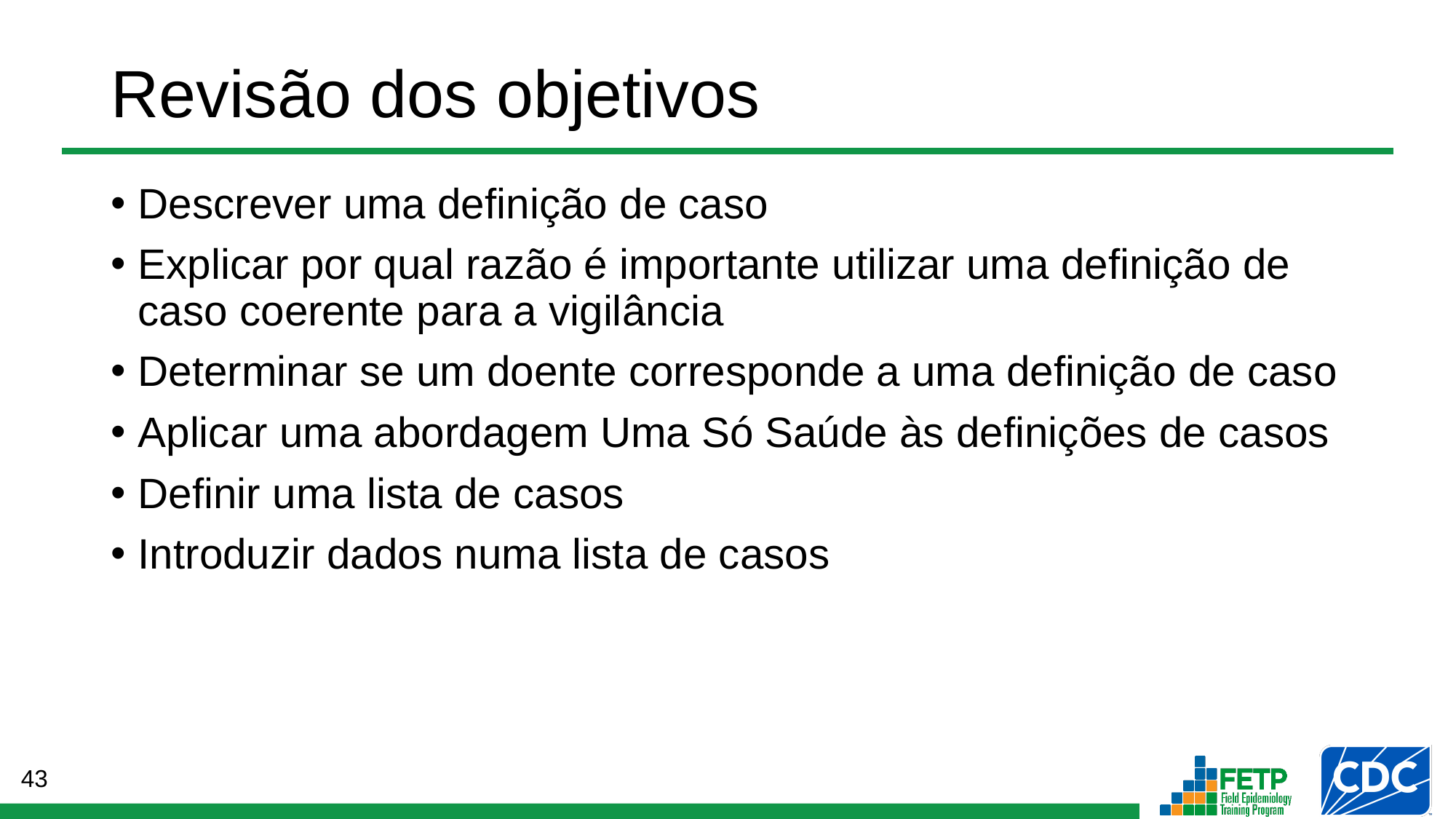

# Revisão dos objetivos
Descrever uma definição de caso
Explicar por qual razão é importante utilizar uma definição de caso coerente para a vigilância
Determinar se um doente corresponde a uma definição de caso
Aplicar uma abordagem Uma Só Saúde às definições de casos
Definir uma lista de casos
Introduzir dados numa lista de casos